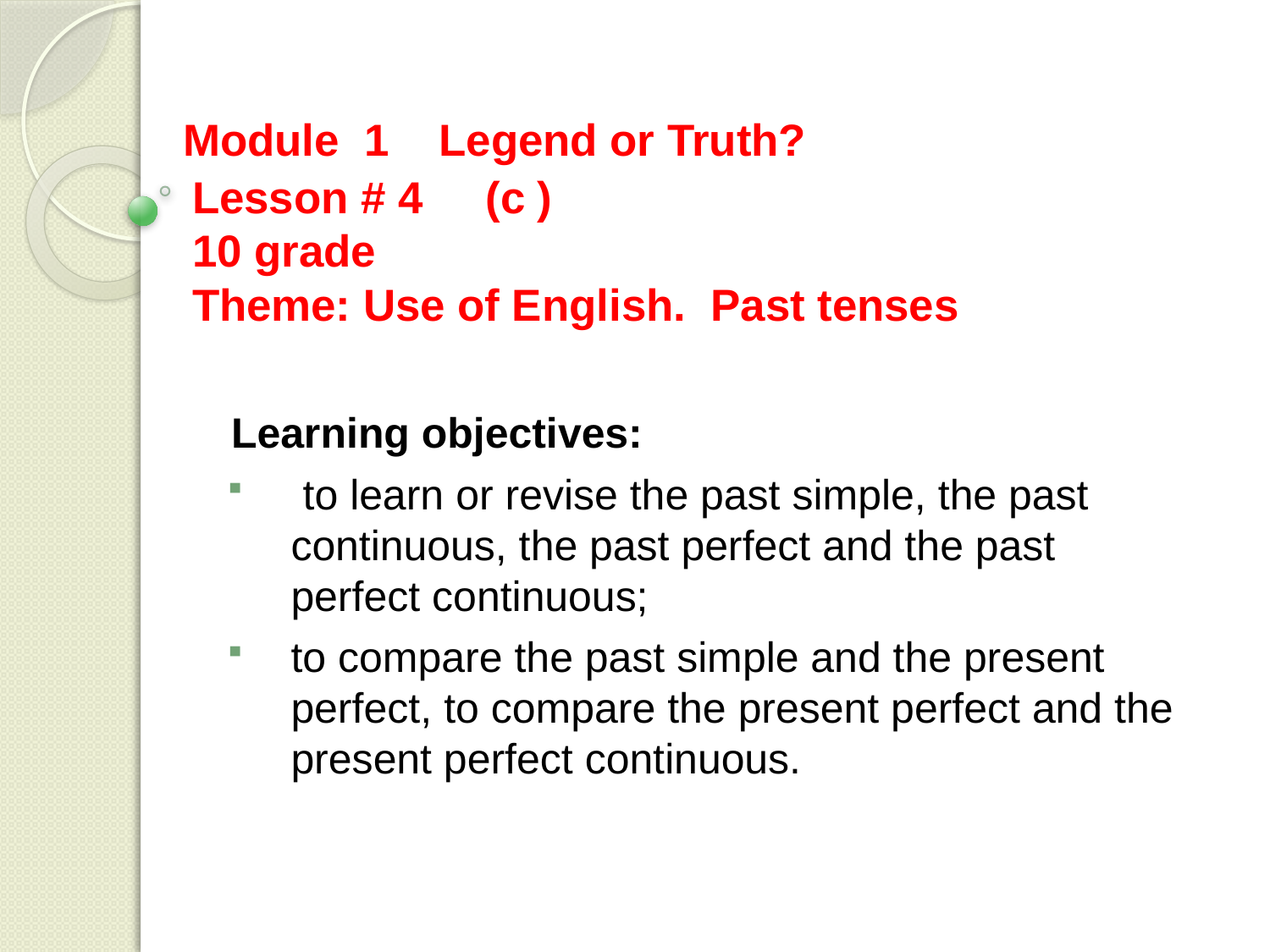

# Module  1    Legend or Truth? Lesson # 4     (c ) 10 grade Theme: Use of English.  Past tenses
Learning objectives:
 to learn or revise the past simple, the past continuous, the past perfect and the past perfect continuous;
to compare the past simple and the present perfect, to compare the present perfect and the present perfect continuous.